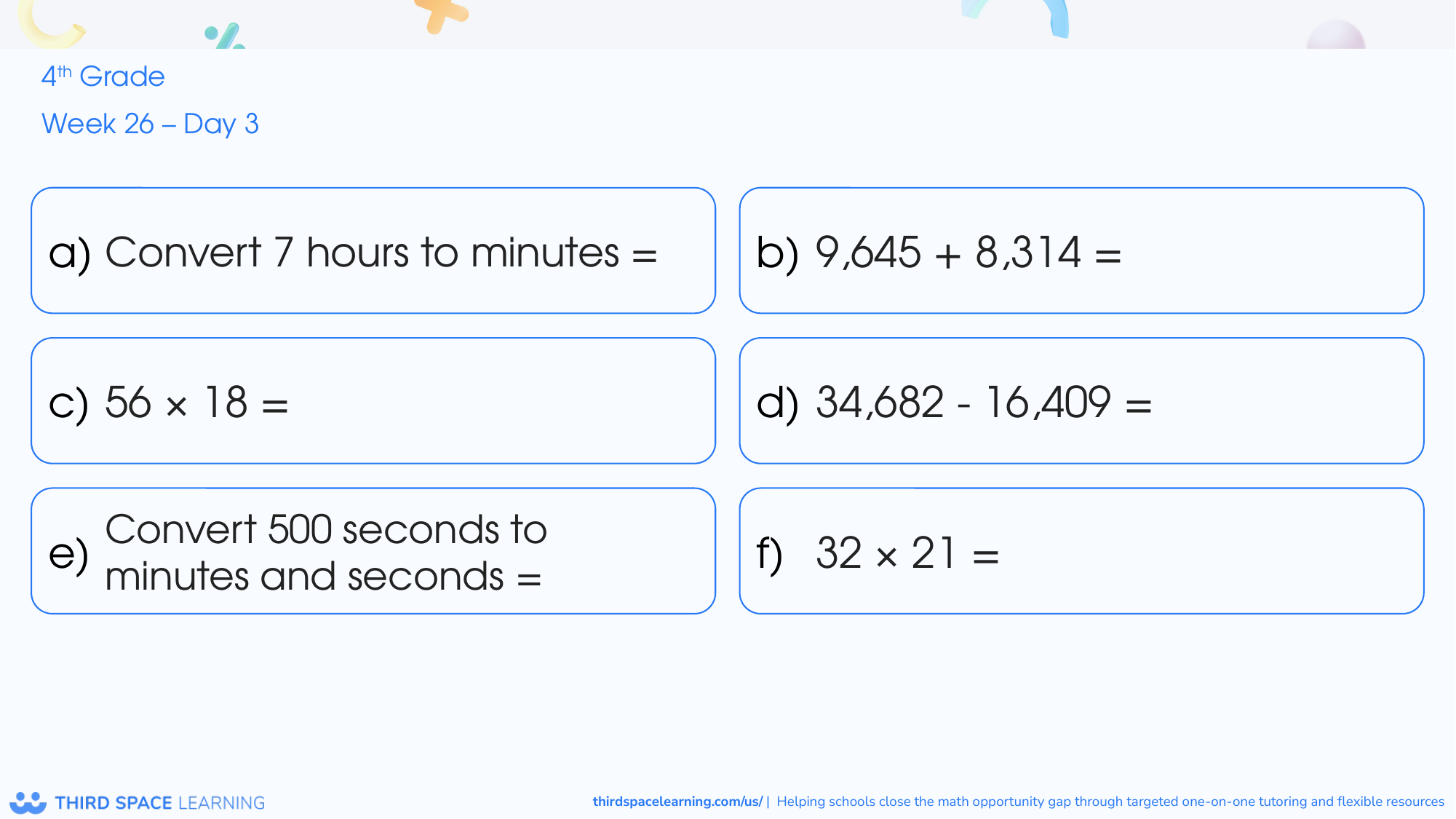

4th Grade
Week 26 – Day 3
Convert 7 hours to minutes =
9,645 + 8,314 =
56 × 18 =
34,682 - 16,409 =
Convert 500 seconds to minutes and seconds =
32 × 21 =